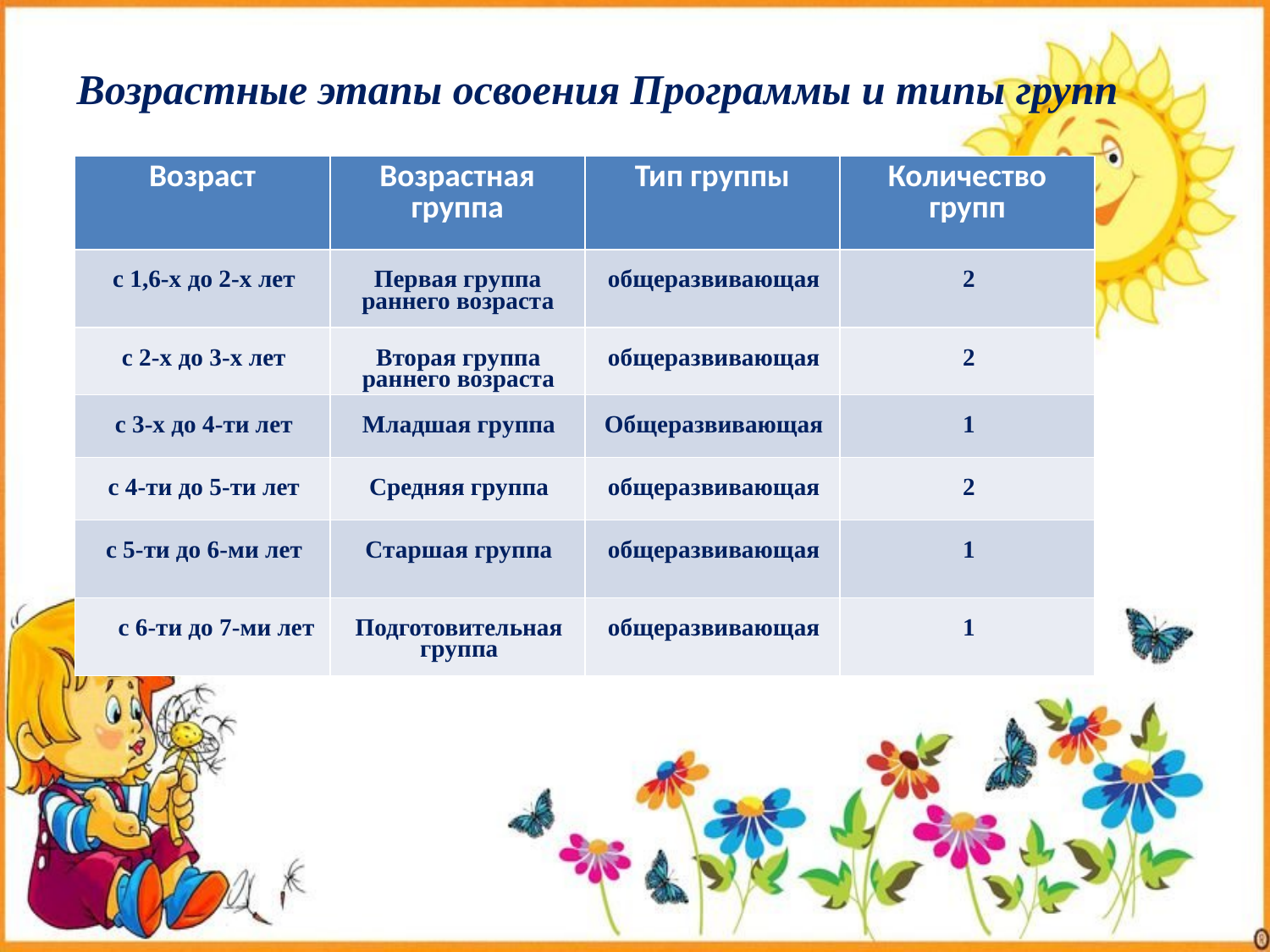

Возрастные этапы освоения Программы и типы групп
| Возраст | Возрастная группа | Тип группы | Количество групп |
| --- | --- | --- | --- |
| с 1,6-х до 2-х лет | Первая группа раннего возраста | общеразвивающая | 2 |
| с 2-х до 3-х лет | Вторая группа раннего возраста | общеразвивающая | 2 |
| с 3-х до 4-ти лет | Младшая группа | Общеразвивающая | 1 |
| с 4-ти до 5-ти лет | Средняя группа | общеразвивающая | 2 |
| с 5-ти до 6-ми лет | Старшая группа | общеразвивающая | 1 |
| с 6-ти до 7-ми лет | Подготовительная группа | общеразвивающая | 1 |